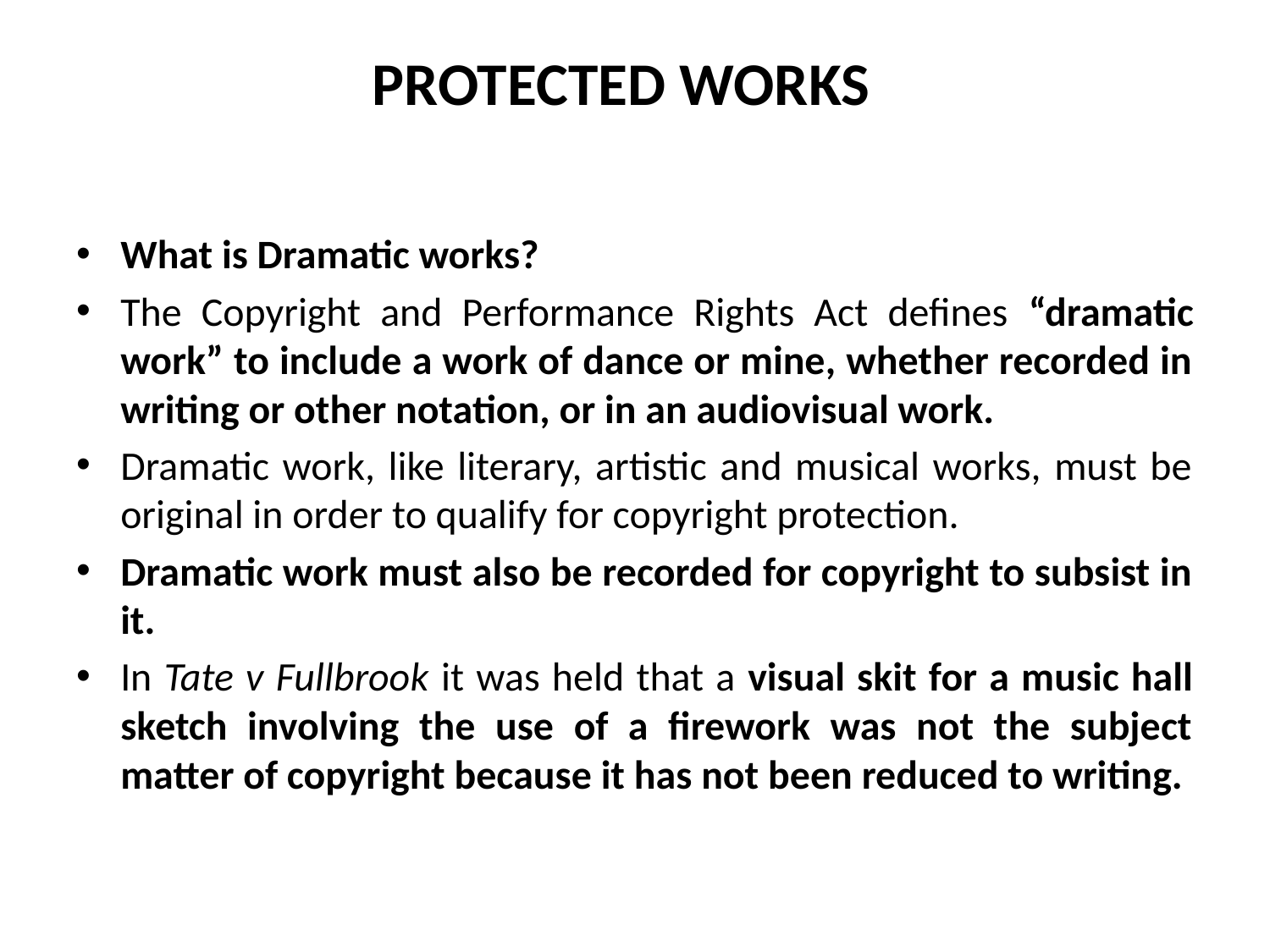

# PROTECTED WORKS
What is Dramatic works?
The Copyright and Performance Rights Act defines “dramatic work” to include a work of dance or mine, whether recorded in writing or other notation, or in an audiovisual work.
Dramatic work, like literary, artistic and musical works, must be original in order to qualify for copyright protection.
Dramatic work must also be recorded for copyright to subsist in it.
In Tate v Fullbrook it was held that a visual skit for a music hall sketch involving the use of a firework was not the subject matter of copyright because it has not been reduced to writing.